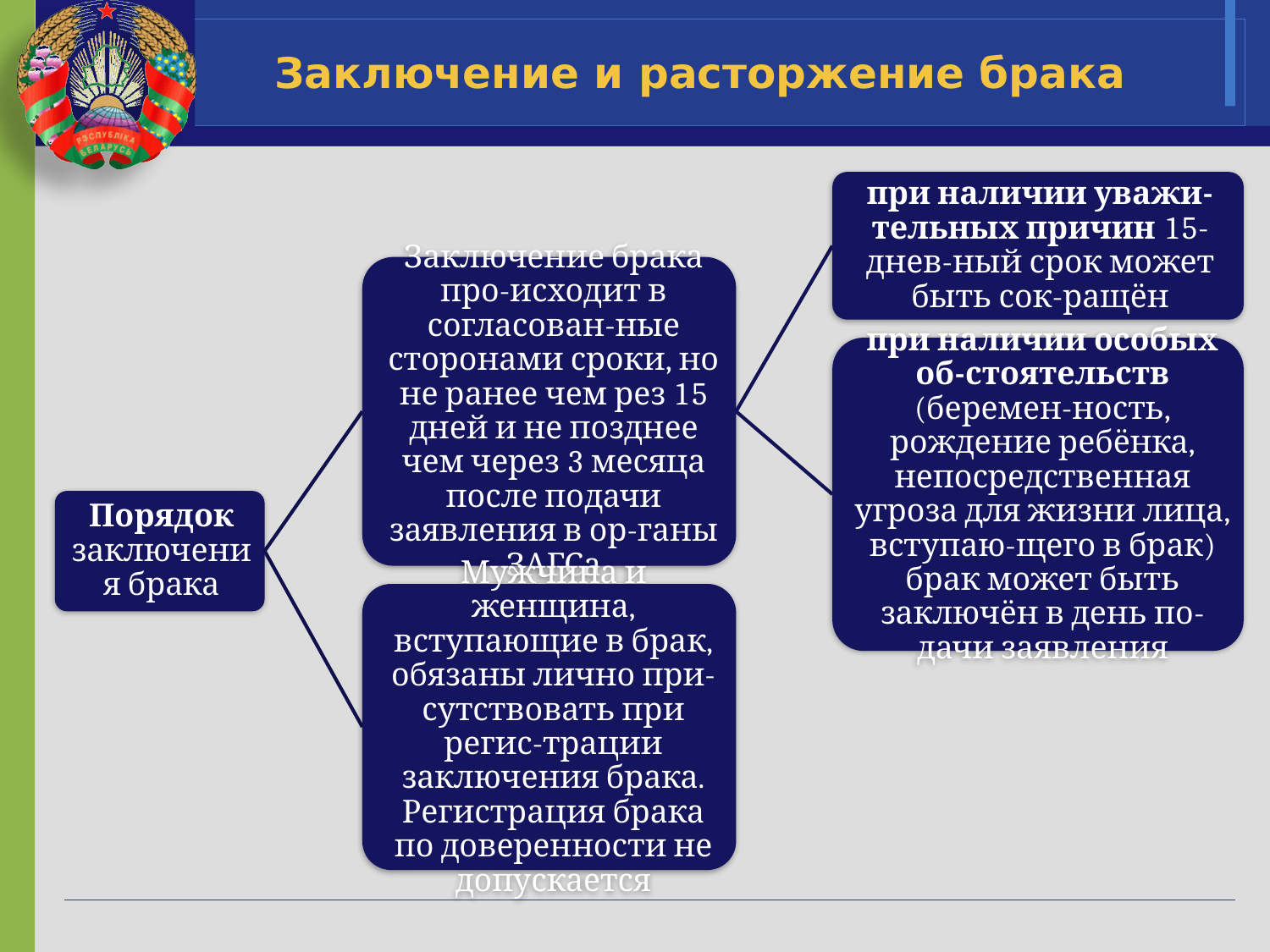

# Заключение и расторжение брака
Порядок заключения брака

Заключение брака про-исходит в согласован-ные сторонами сроки, но не ранее чем рез 15 дней и не позднее чем через 3 месяца после подачи заявления в ор-ганы ЗАГСа

при наличии уважи-тельных причин 15-днев-ный срок может быть сок-ращён

при наличии особых об-стоятельств (беремен-ность, рождение ребёнка, непосредственная угроза для жизни лица, вступаю-щего в брак) брак может быть заключён в день по-дачи заявления

Мужчина и женщина, вступающие в брак, обязаны лично при-сутствовать при регис-трации заключения брака. Регистрация брака по доверенности не допускается